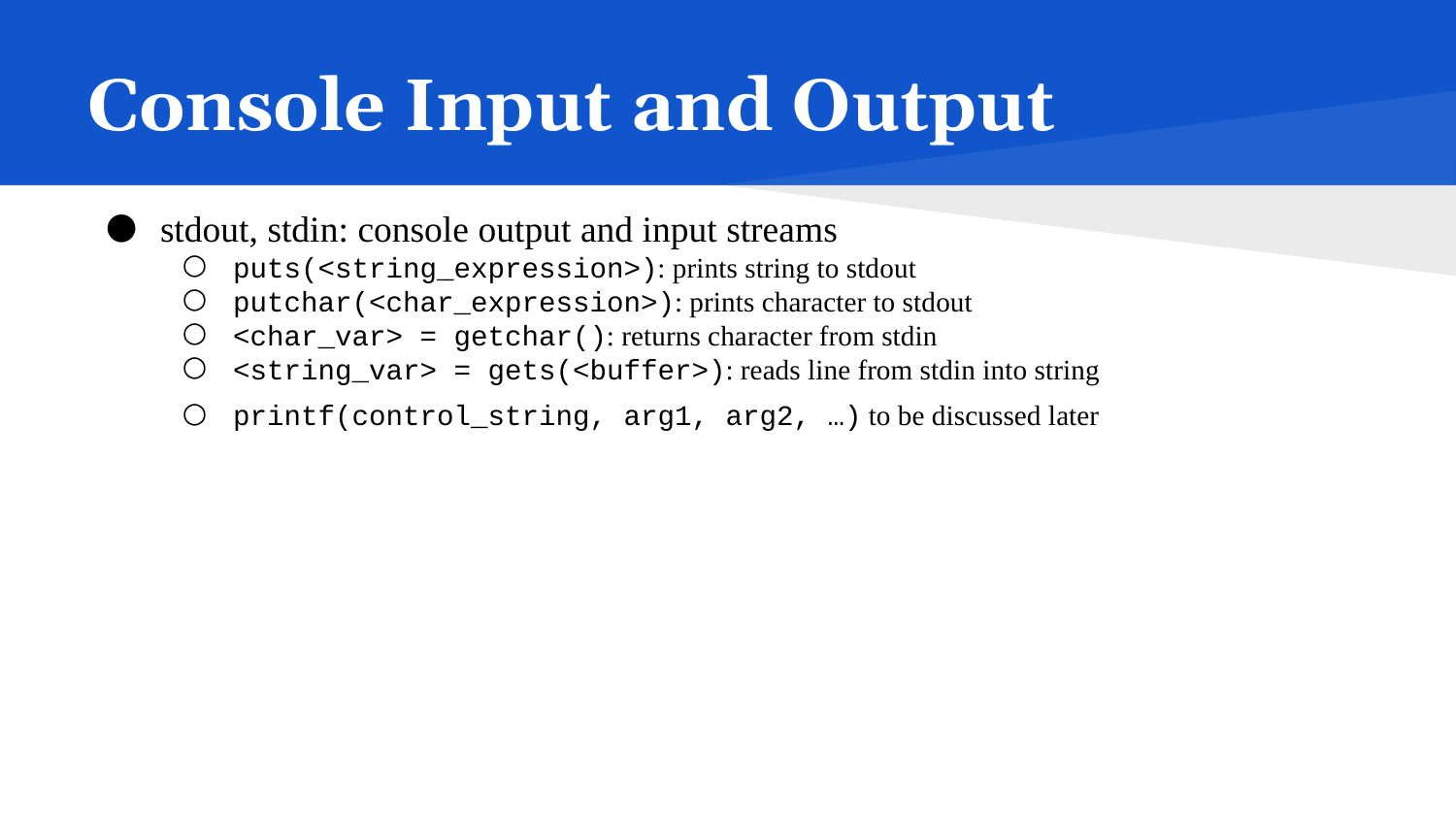

# Console Input and Output
stdout, stdin: console output and input streams
puts(<string_expression>): prints string to stdout
putchar(<char_expression>): prints character to stdout
<char_var> = getchar(): returns character from stdin
<string_var> = gets(<buffer>): reads line from stdin into string
printf(control_string, arg1, arg2, …) to be discussed later